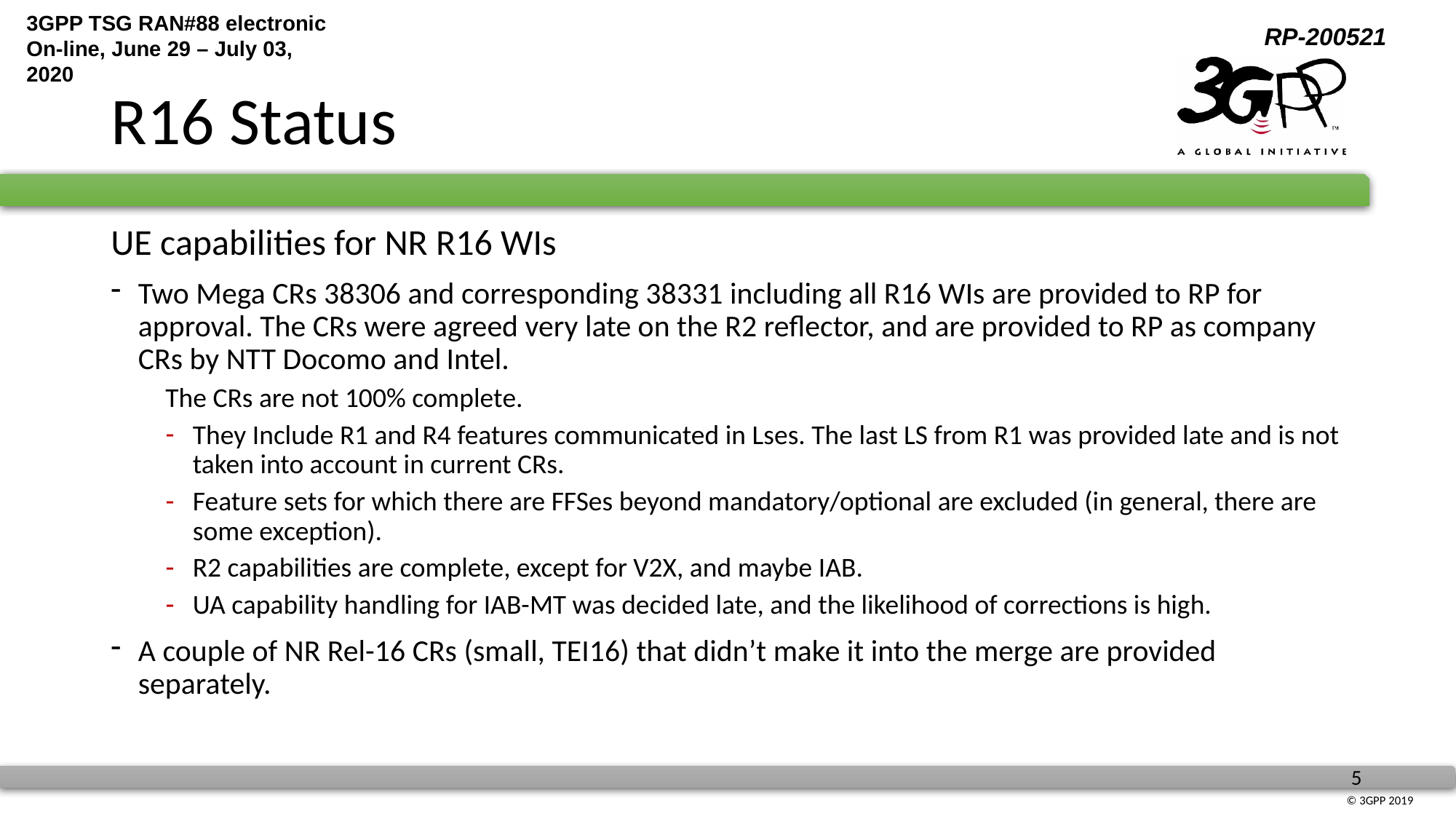

# R16 Status
UE capabilities for NR R16 WIs
Two Mega CRs 38306 and corresponding 38331 including all R16 WIs are provided to RP for approval. The CRs were agreed very late on the R2 reflector, and are provided to RP as company CRs by NTT Docomo and Intel.
The CRs are not 100% complete.
They Include R1 and R4 features communicated in Lses. The last LS from R1 was provided late and is not taken into account in current CRs.
Feature sets for which there are FFSes beyond mandatory/optional are excluded (in general, there are some exception).
R2 capabilities are complete, except for V2X, and maybe IAB.
UA capability handling for IAB-MT was decided late, and the likelihood of corrections is high.
A couple of NR Rel-16 CRs (small, TEI16) that didn’t make it into the merge are provided separately.